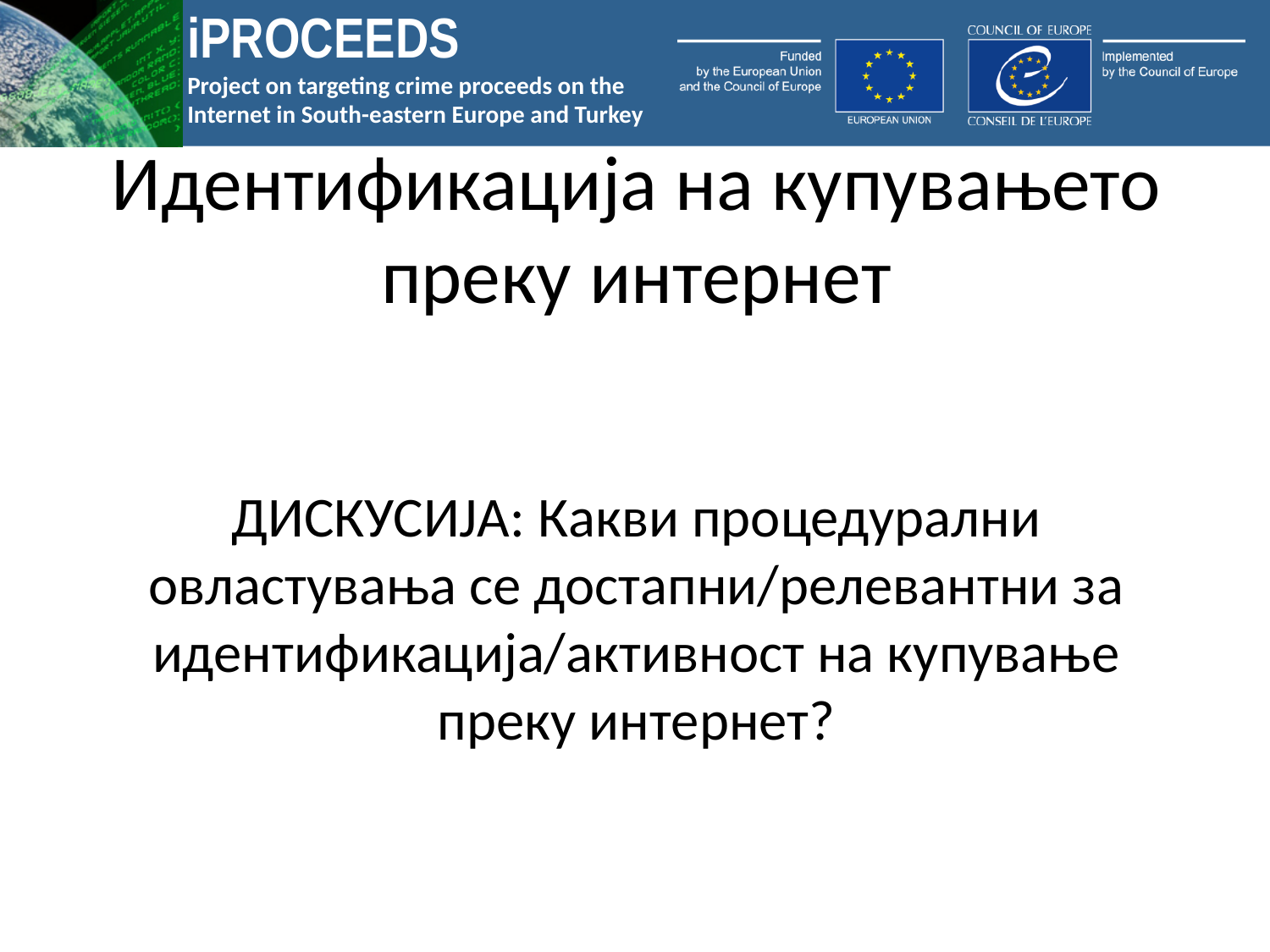

# Идентификација на купувањето преку интернет

ДИСКУСИЈА: Какви процедурални овластувања се достапни/релевантни за идентификација/активност на купување преку интернет?